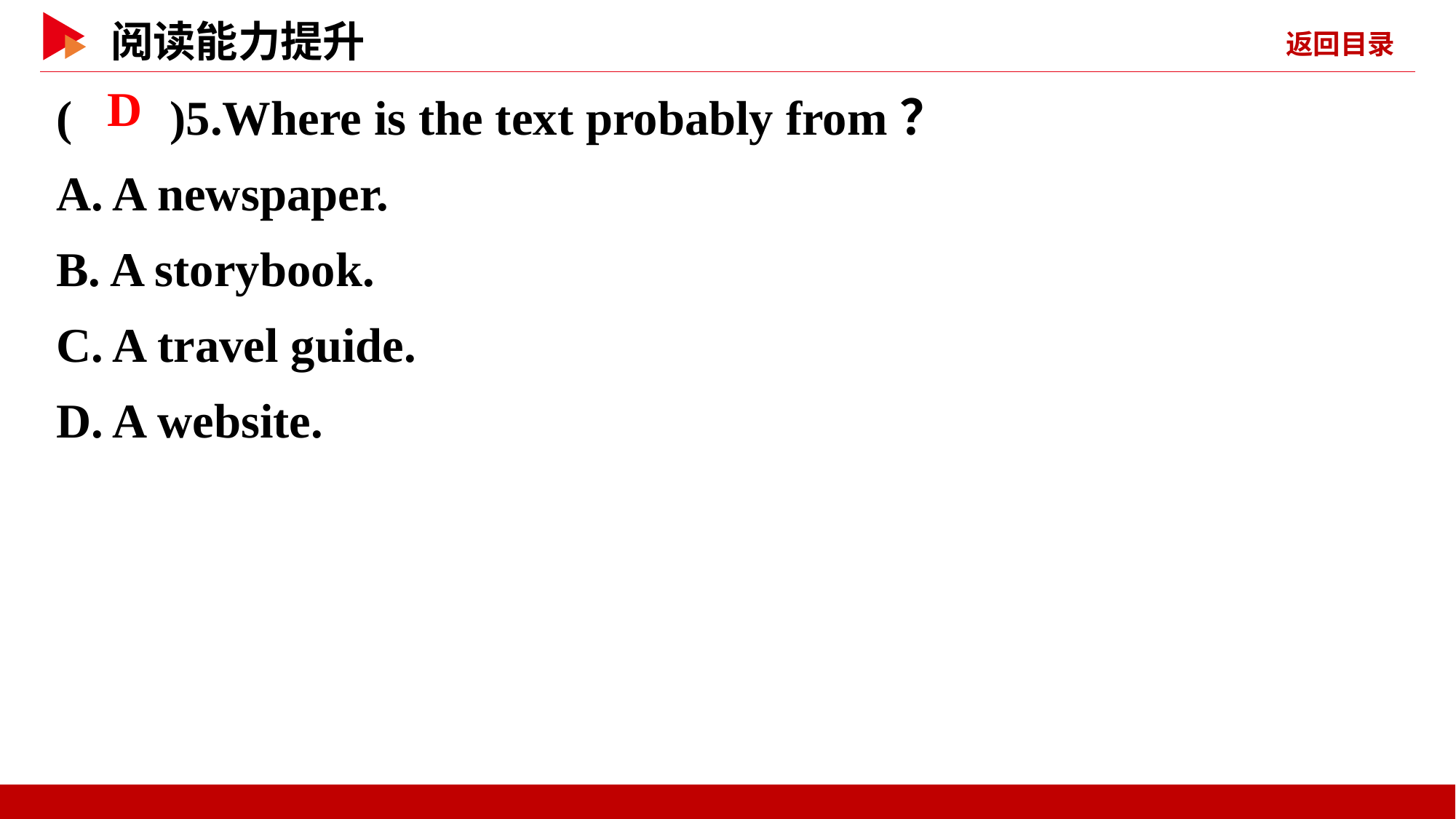

(        )5.Where is the text probably from？
A. A newspaper.
B. A storybook.
C. A travel guide.
D. A website.
   D